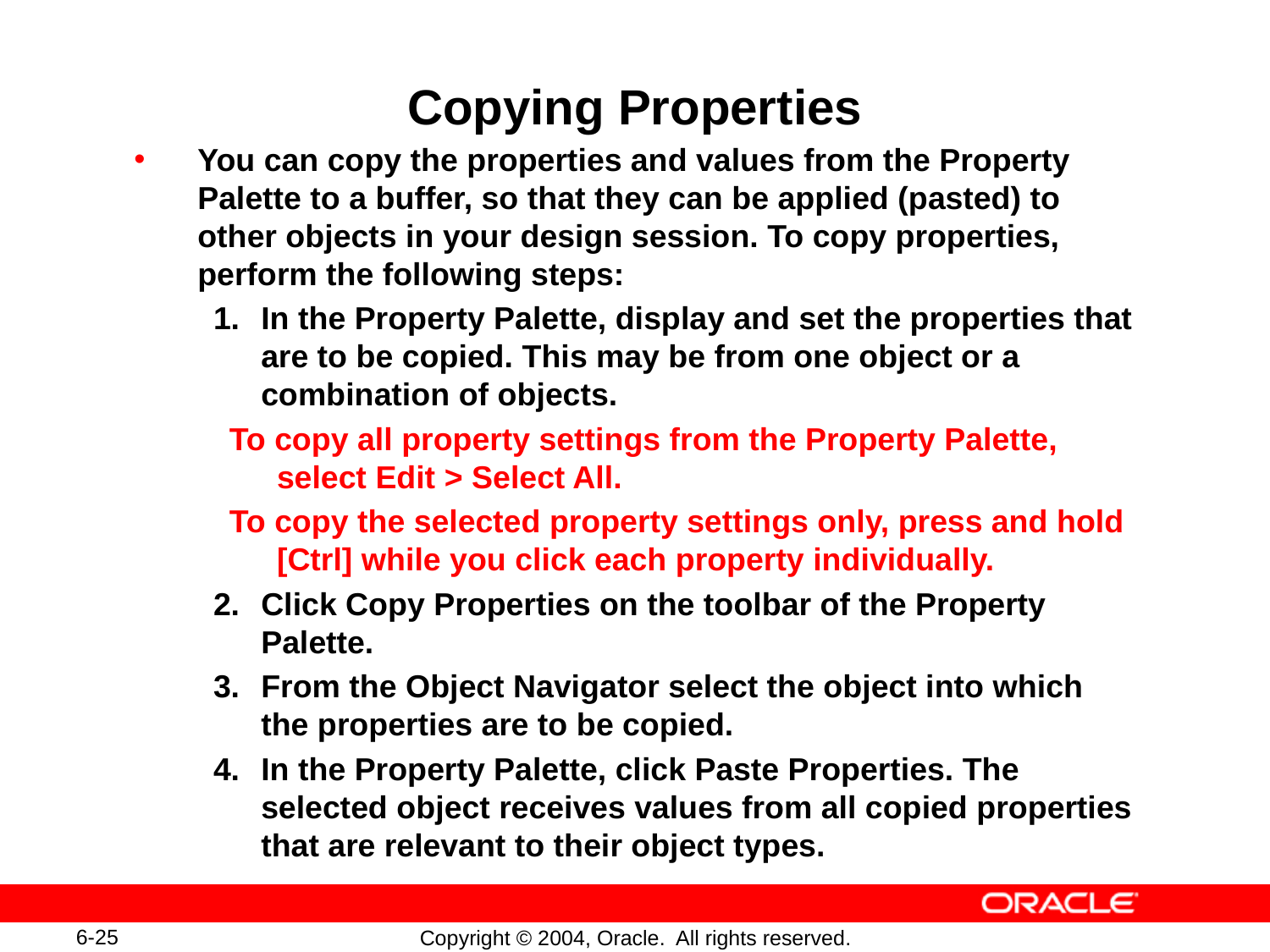

# Copying Properties
You can copy the properties and values from the Property Palette to a buffer, so that they can be applied (pasted) to other objects in your design session. To copy properties, perform the following steps:
1.	In the Property Palette, display and set the properties that are to be copied. This may be from one object or a combination of objects.
To copy all property settings from the Property Palette, select Edit > Select All.
To copy the selected property settings only, press and hold [Ctrl] while you click each property individually.
2.	Click Copy Properties on the toolbar of the Property Palette.
3.	From the Object Navigator select the object into which the properties are to be copied.
4.	In the Property Palette, click Paste Properties. The selected object receives values from all copied properties that are relevant to their object types.